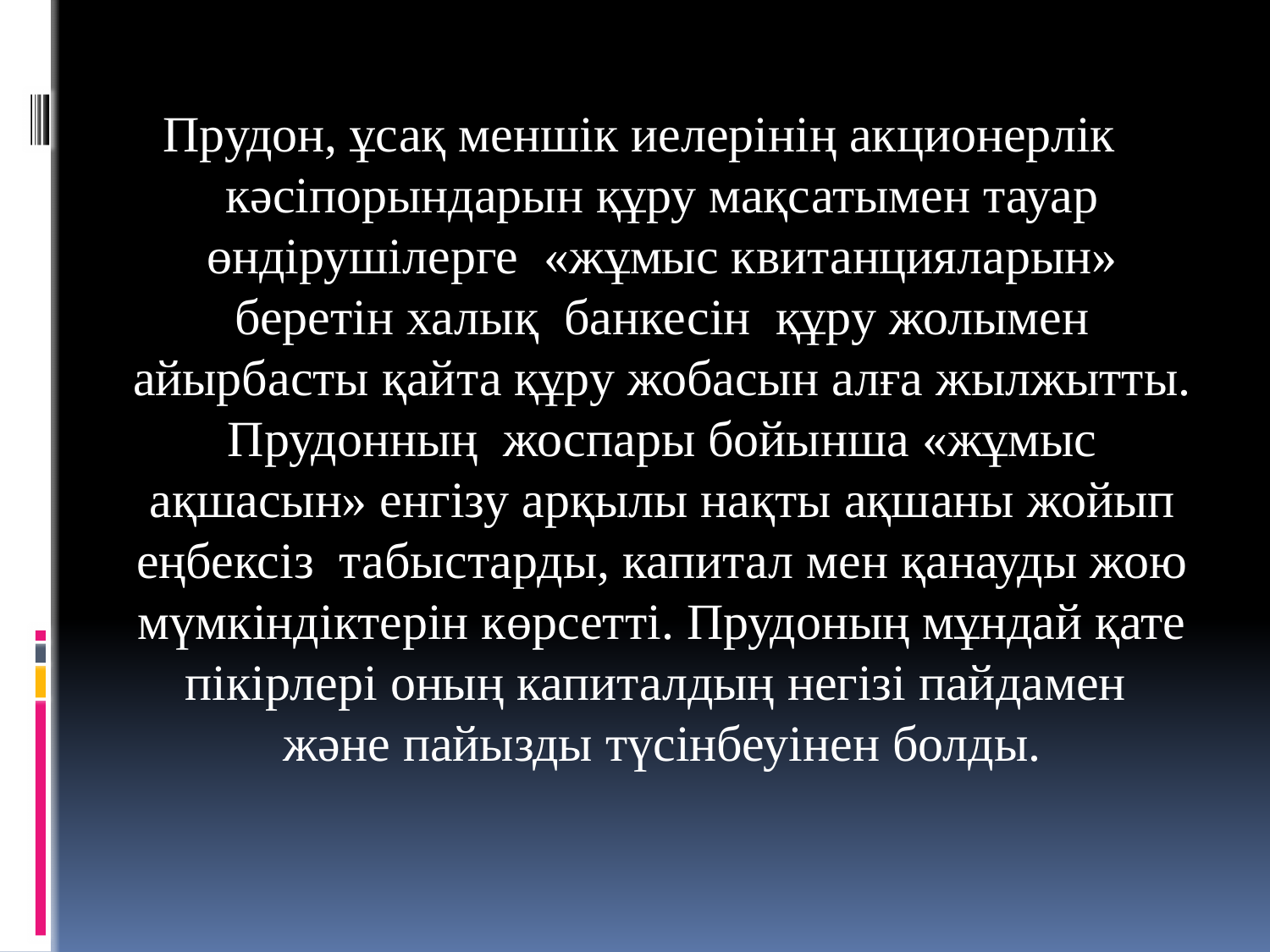

Прудон, ұсақ меншік иелерінің акционерлік кәсіпорындарын құру мақсатымен тауар өндірушілерге  «жұмыс квитанцияларын» беретін халық  банкесін  құру жолымен айырбасты қайта құру жобасын алға жылжытты. Прудонның  жоспары бойынша «жұмыс ақшасын» енгізу арқылы нақты ақшаны жойып еңбексіз  табыстарды, капитал мен қанауды жою мүмкіндіктерін көрсетті. Прудоның мұндай қате пікірлері оның капиталдың негізі пайдамен  және пайызды түсінбеуінен болды.